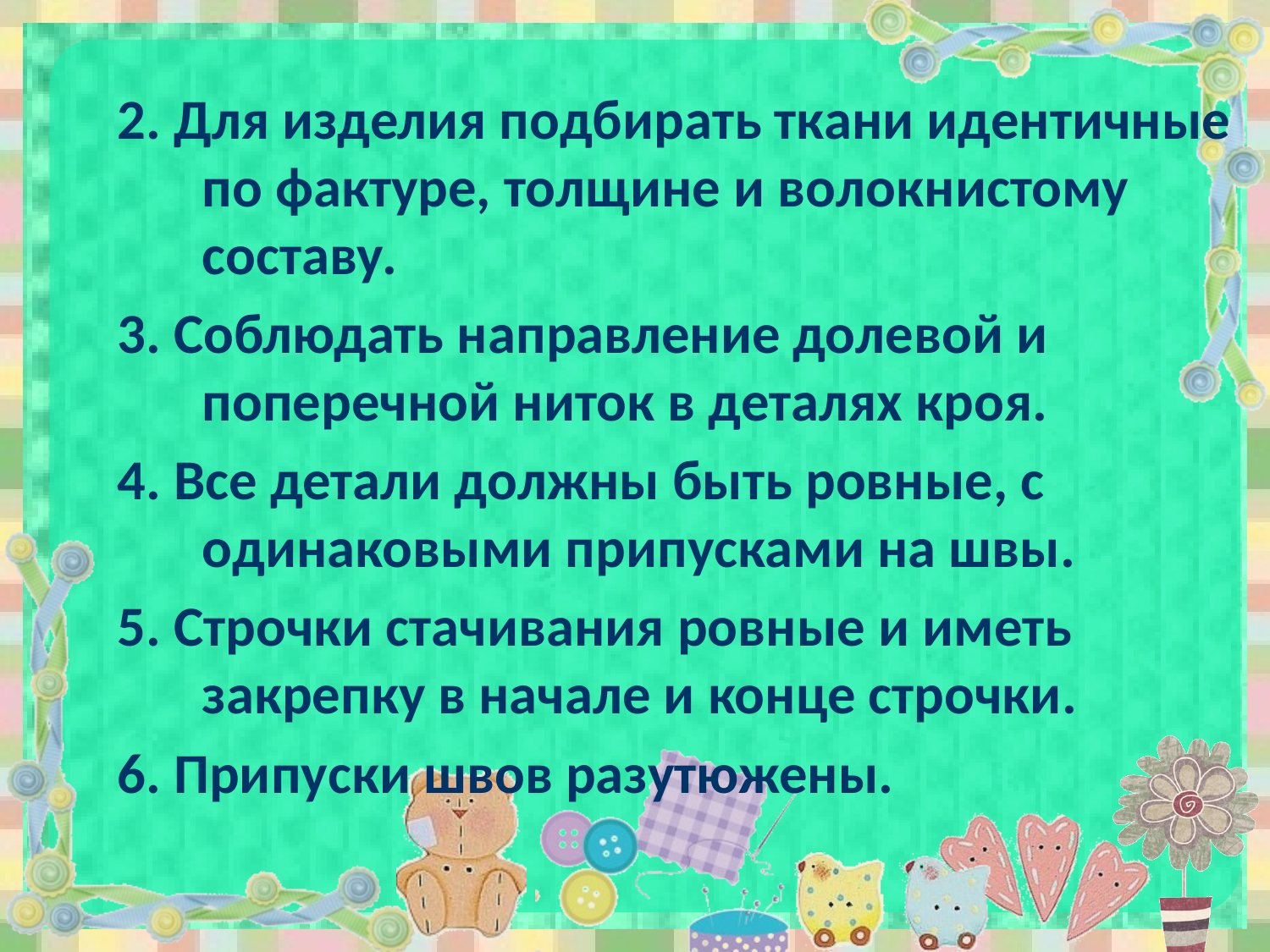

2. Для изделия подбирать ткани идентичные по фактуре, толщине и волокнистому составу.
3. Соблюдать направление долевой и поперечной ниток в деталях кроя.
4. Все детали должны быть ровные, с одинаковыми припусками на швы.
5. Строчки стачивания ровные и иметь закрепку в начале и конце строчки.
6. Припуски швов разутюжены.